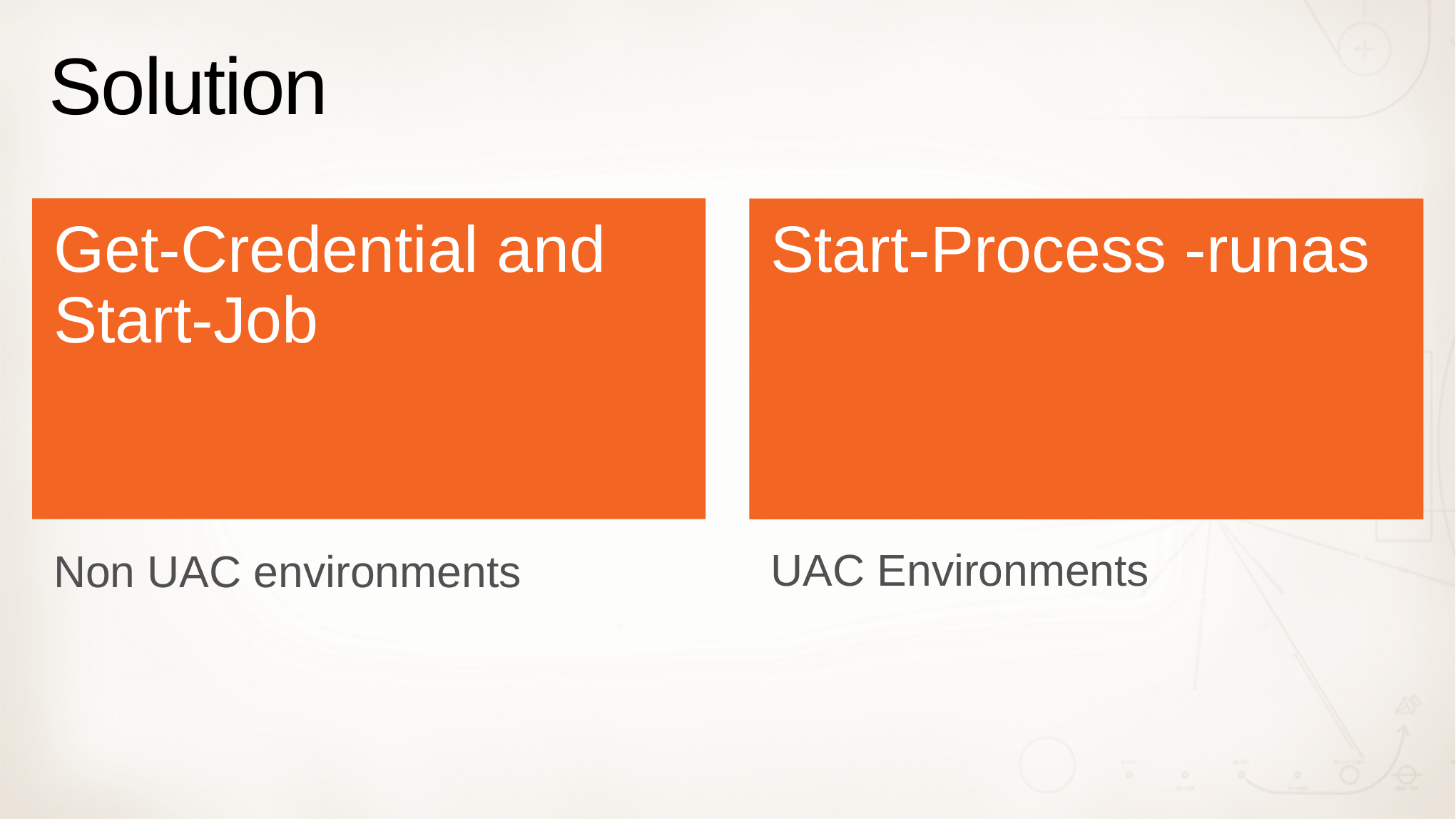

# Solution
Get-Credential and Start-Job
Start-Process -runas
UAC Environments
Non UAC environments